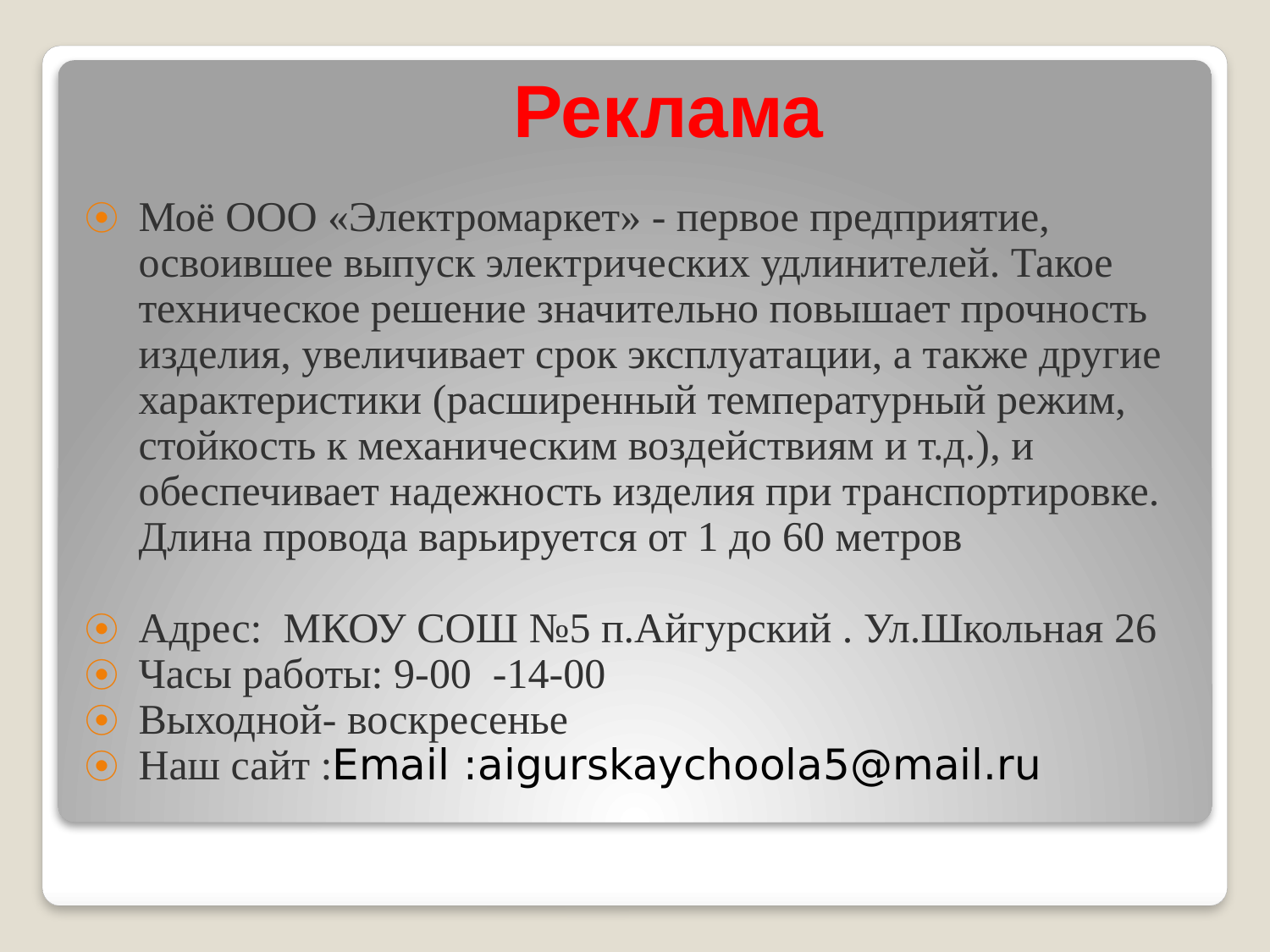

# Реклама
Моё ООО «Электромаркет» - первое предприятие, освоившее выпуск электрических удлинителей. Такое техническое решение значительно повышает прочность изделия, увеличивает срок эксплуатации, а также другие характеристики (расширенный температурный режим, стойкость к механическим воздействиям и т.д.), и обеспечивает надежность изделия при транспортировке. Длина провода варьируется от 1 до 60 метров

Адрес:  МКОУ СОШ №5 п.Айгурский . Ул.Школьная 26
Часы работы: 9-00  -14-00
Выходной- воскресенье
Наш сайт :Email :aigurskaychoola5@mail.ru